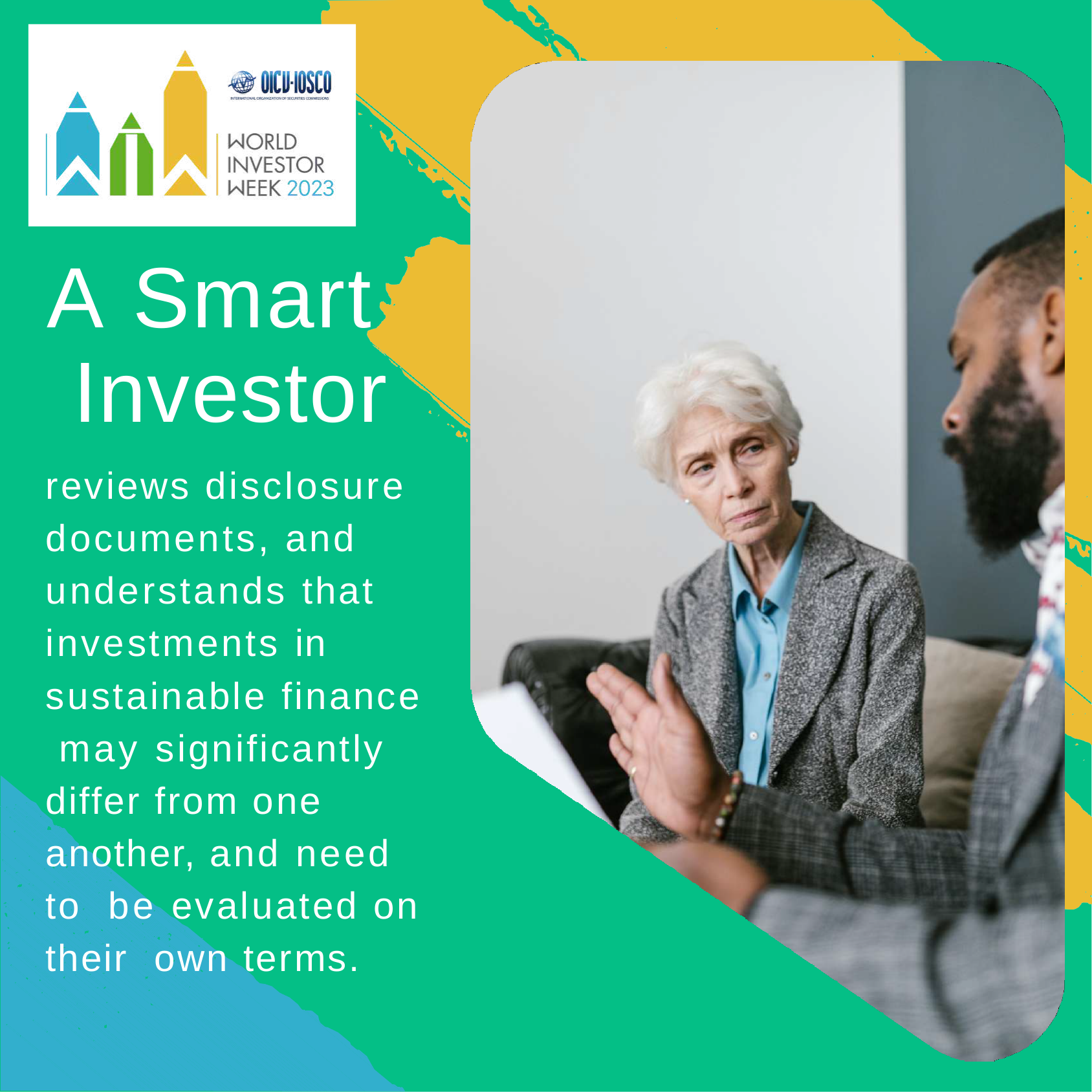

# A Smart  Investor
reviews disclosure  documents, and  understands that  investments in  sustainable finance  may significantly  differ from one  another, and need to  be evaluated on their  own terms.